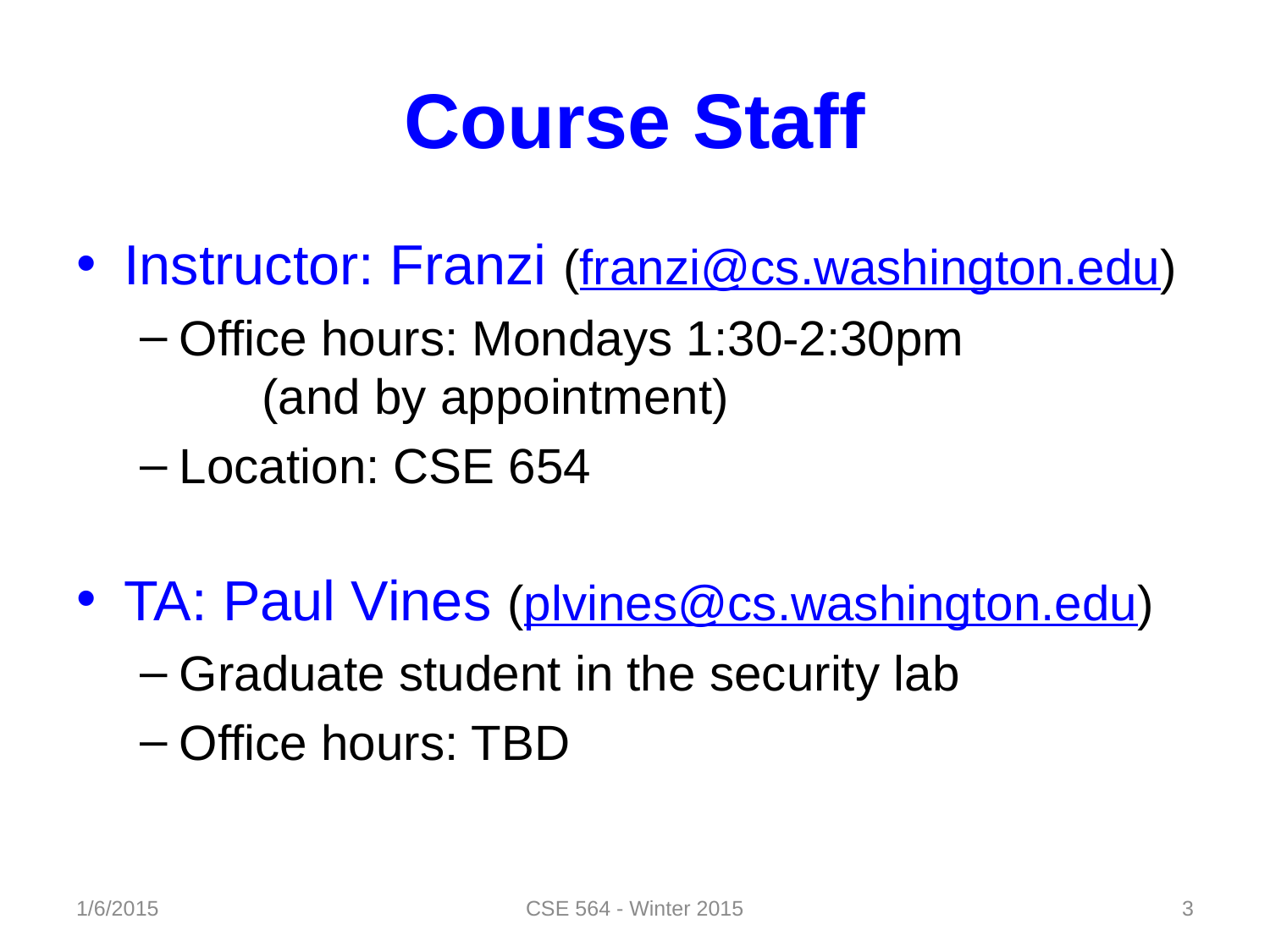

# Course Staff
Instructor: Franzi (franzi@cs.washington.edu)
Office hours: Mondays 1:30-2:30pm                       (and by appointment)
Location: CSE 654

TA: Paul Vines (plvines@cs.washington.edu)
Graduate student in the security lab
Office hours: TBD
1/6/2015
CSE 564 - Winter 2015
3